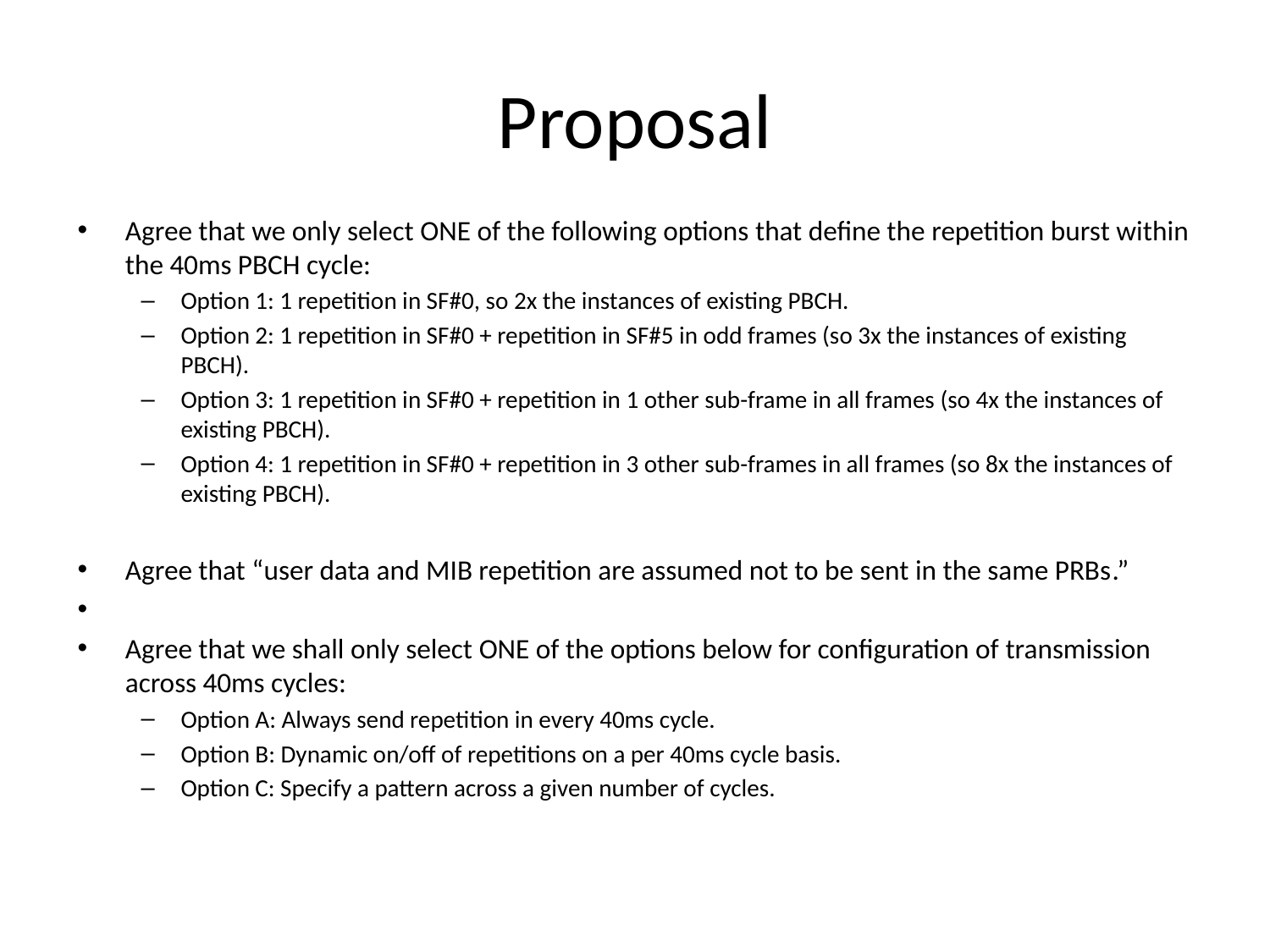

# Proposal
Agree that we only select ONE of the following options that define the repetition burst within the 40ms PBCH cycle:
Option 1: 1 repetition in SF#0, so 2x the instances of existing PBCH.
Option 2: 1 repetition in SF#0 + repetition in SF#5 in odd frames (so 3x the instances of existing PBCH).
Option 3: 1 repetition in SF#0 + repetition in 1 other sub-frame in all frames (so 4x the instances of existing PBCH).
Option 4: 1 repetition in SF#0 + repetition in 3 other sub-frames in all frames (so 8x the instances of existing PBCH).

Agree that “user data and MIB repetition are assumed not to be sent in the same PRBs.”

Agree that we shall only select ONE of the options below for configuration of transmission across 40ms cycles:
Option A: Always send repetition in every 40ms cycle.
Option B: Dynamic on/off of repetitions on a per 40ms cycle basis.
Option C: Specify a pattern across a given number of cycles.